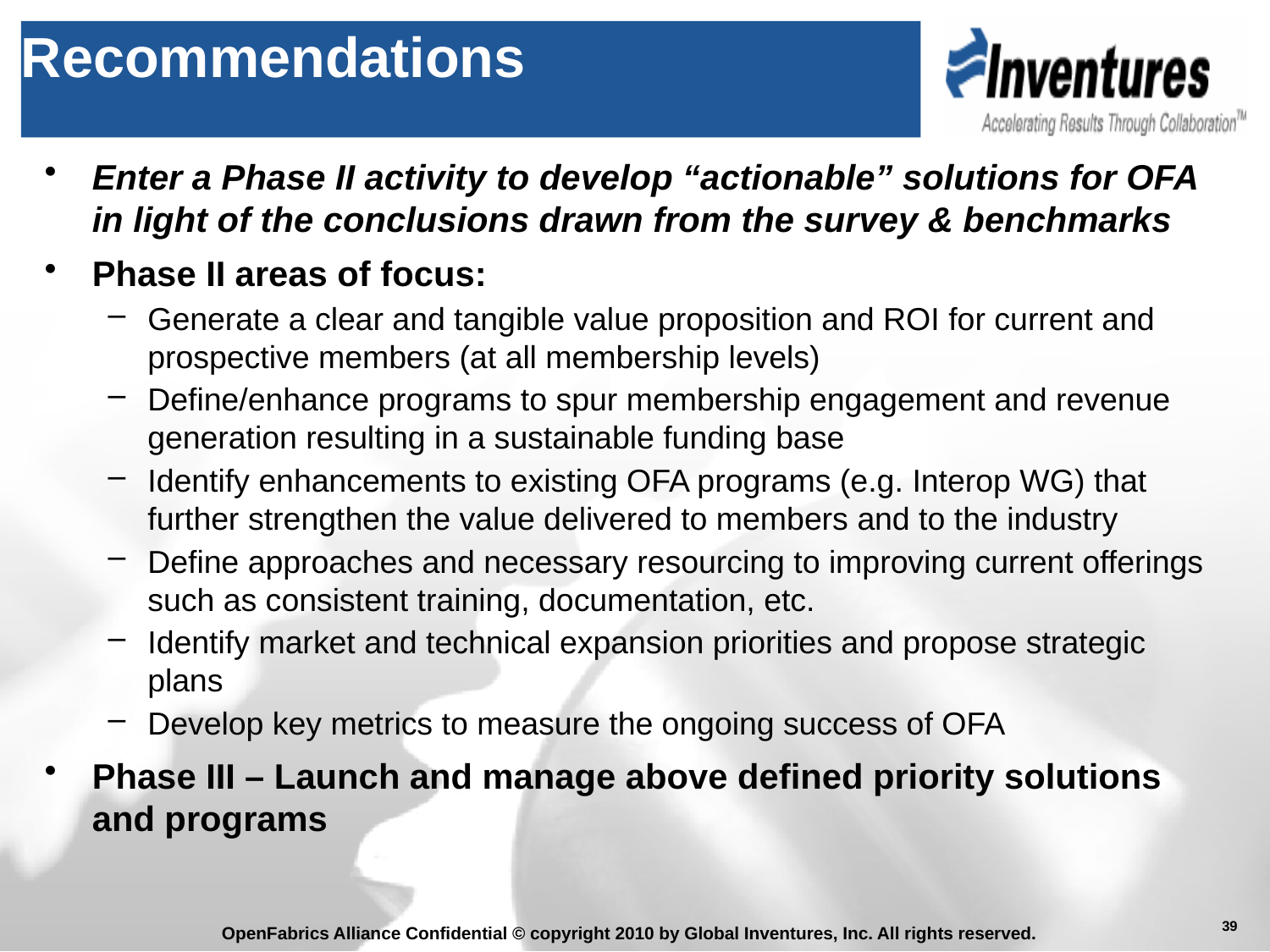

# Recommendations
Enter a Phase II activity to develop “actionable” solutions for OFA in light of the conclusions drawn from the survey & benchmarks
Phase II areas of focus:
Generate a clear and tangible value proposition and ROI for current and prospective members (at all membership levels)
Define/enhance programs to spur membership engagement and revenue generation resulting in a sustainable funding base
Identify enhancements to existing OFA programs (e.g. Interop WG) that further strengthen the value delivered to members and to the industry
Define approaches and necessary resourcing to improving current offerings such as consistent training, documentation, etc.
Identify market and technical expansion priorities and propose strategic plans
Develop key metrics to measure the ongoing success of OFA
Phase III – Launch and manage above defined priority solutions and programs